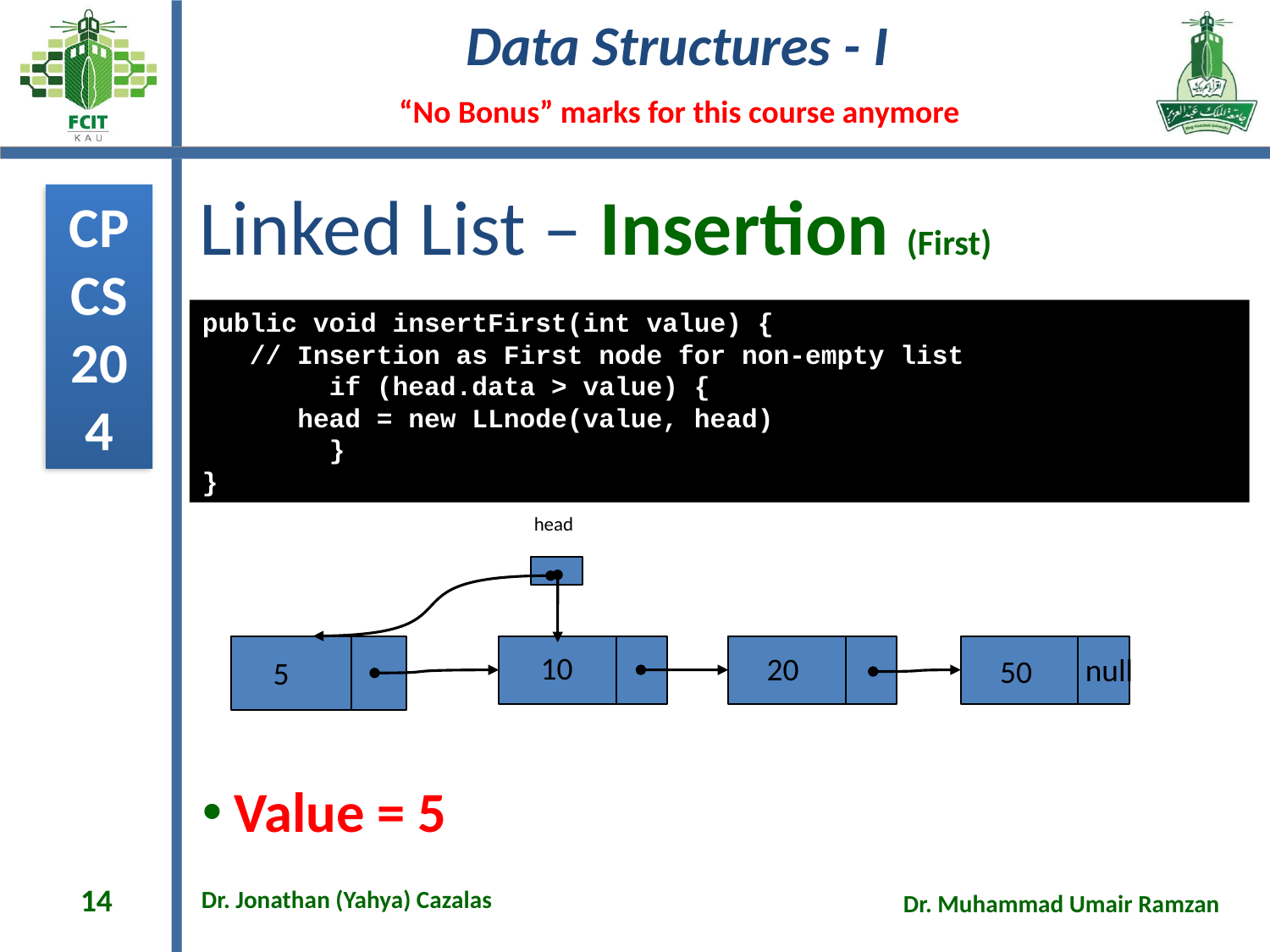

# Linked List – Insertion (First)

Value = 5
public void insertFirst(int value) {
   // Insertion as First node for non-empty list
   	if (head.data > value) {
      head = new LLnode(value, head)
   	}
}
head

10
20
null
50
5
14